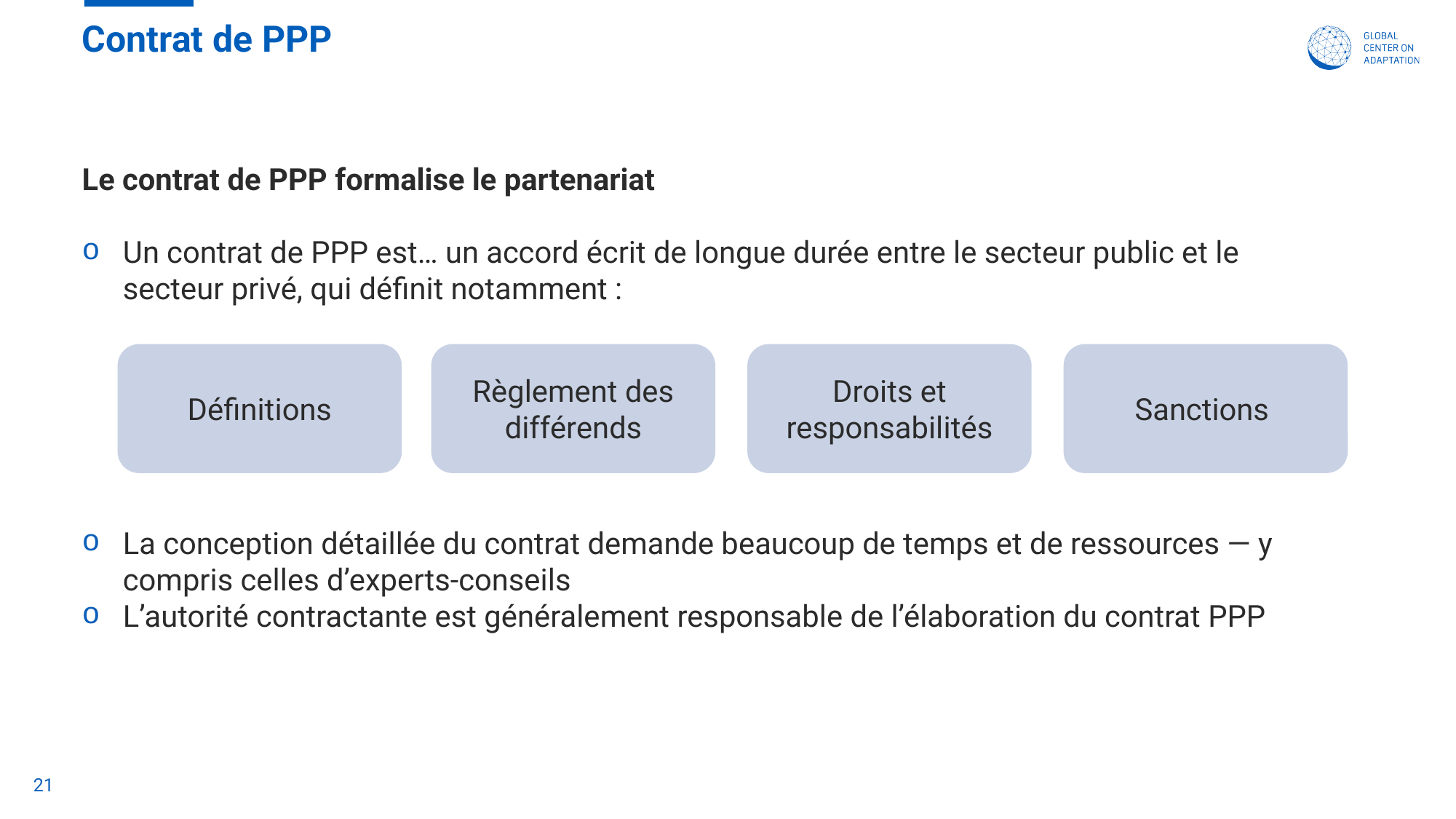

# Contrat de PPP
Le contrat de PPP formalise le partenariat

Un contrat de PPP est… un accord écrit de longue durée entre le secteur public et le secteur privé, qui définit notamment :

La conception détaillée du contrat demande beaucoup de temps et de ressources — y compris celles d’experts-conseils
L’autorité contractante est généralement responsable de l’élaboration du contrat PPP
Définitions
Règlement des différends
Droits et responsabilités
Sanctions